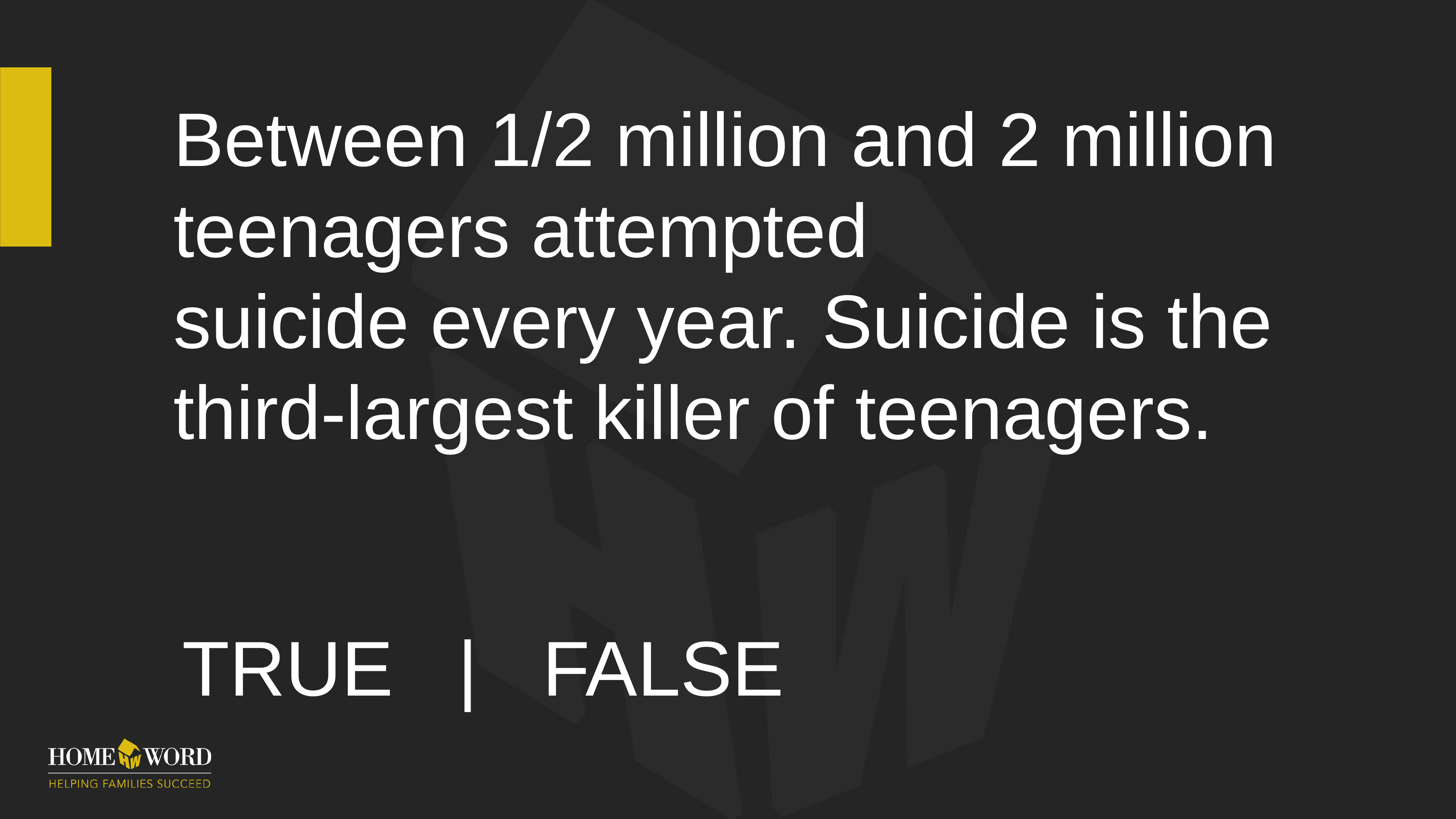

# Between 1/2 million and 2 million teenagers attempted
suicide every year. Suicide is the third-largest killer of teenagers.
TRUE   |   FALSE